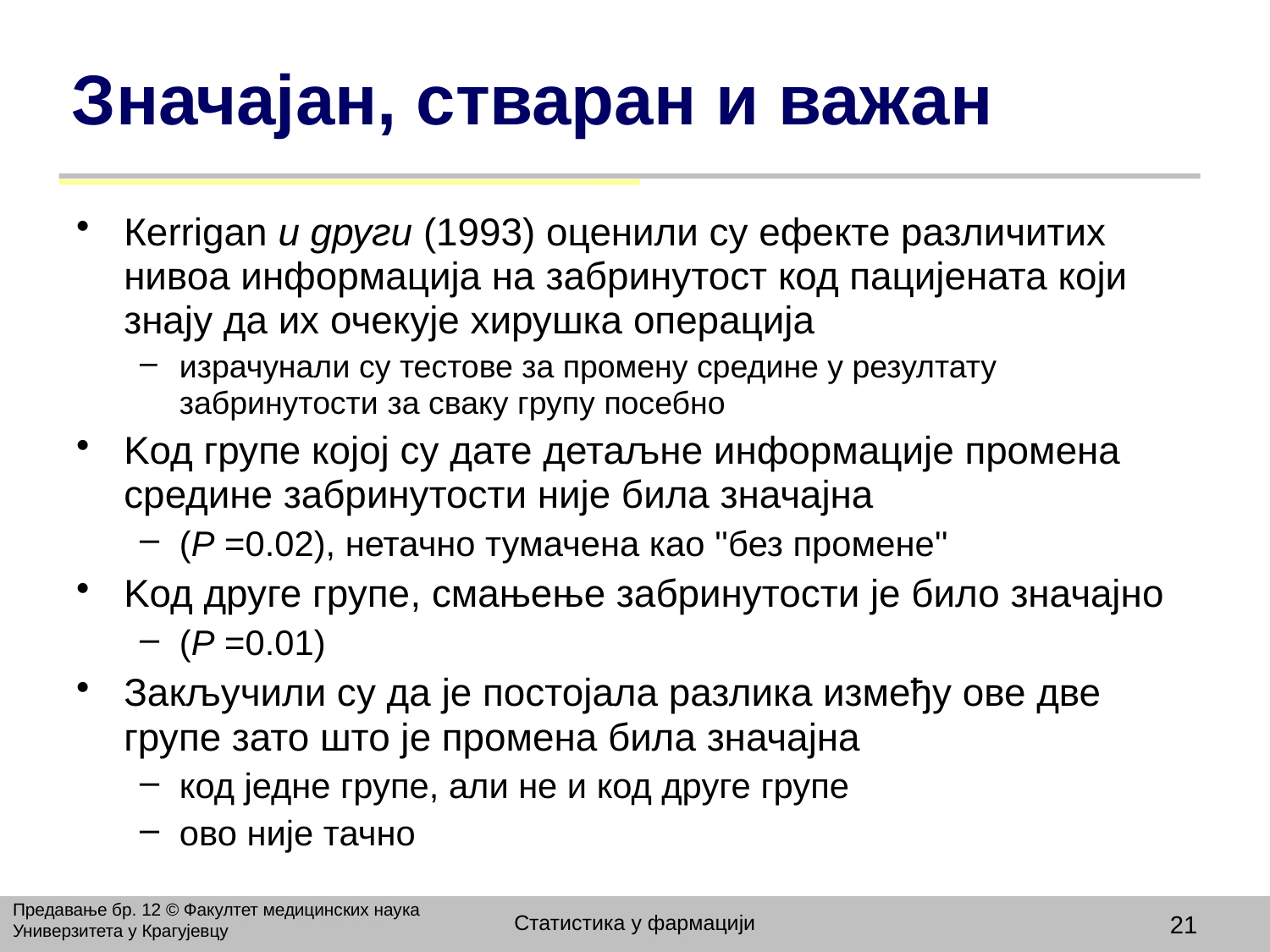

# Значајан, стваран и важан
Кerrigan и други (1993) оценили су ефекте различитих нивоа информација на забринутост код пацијената који знају да их очекује хирушка операција
израчунали су тестове за промену средине у резултату забринутости за сваку групу посебно
Kод групе којој су дате детаљне информације промена средине забринутости није била значајна
(P =0.02), нетачно тумачена као ''без промене''
Kод друге групе, смањење забринутости је било значајно
(P =0.01)
Закључили су да је постојала разлика између ове две групе зато што је промена била значајна
код једне групе, али не и код друге групе
ово није тачно
Предавање бр. 12 © Факултет медицинских наука Универзитета у Крагујевцу
Статистика у фармацији
21